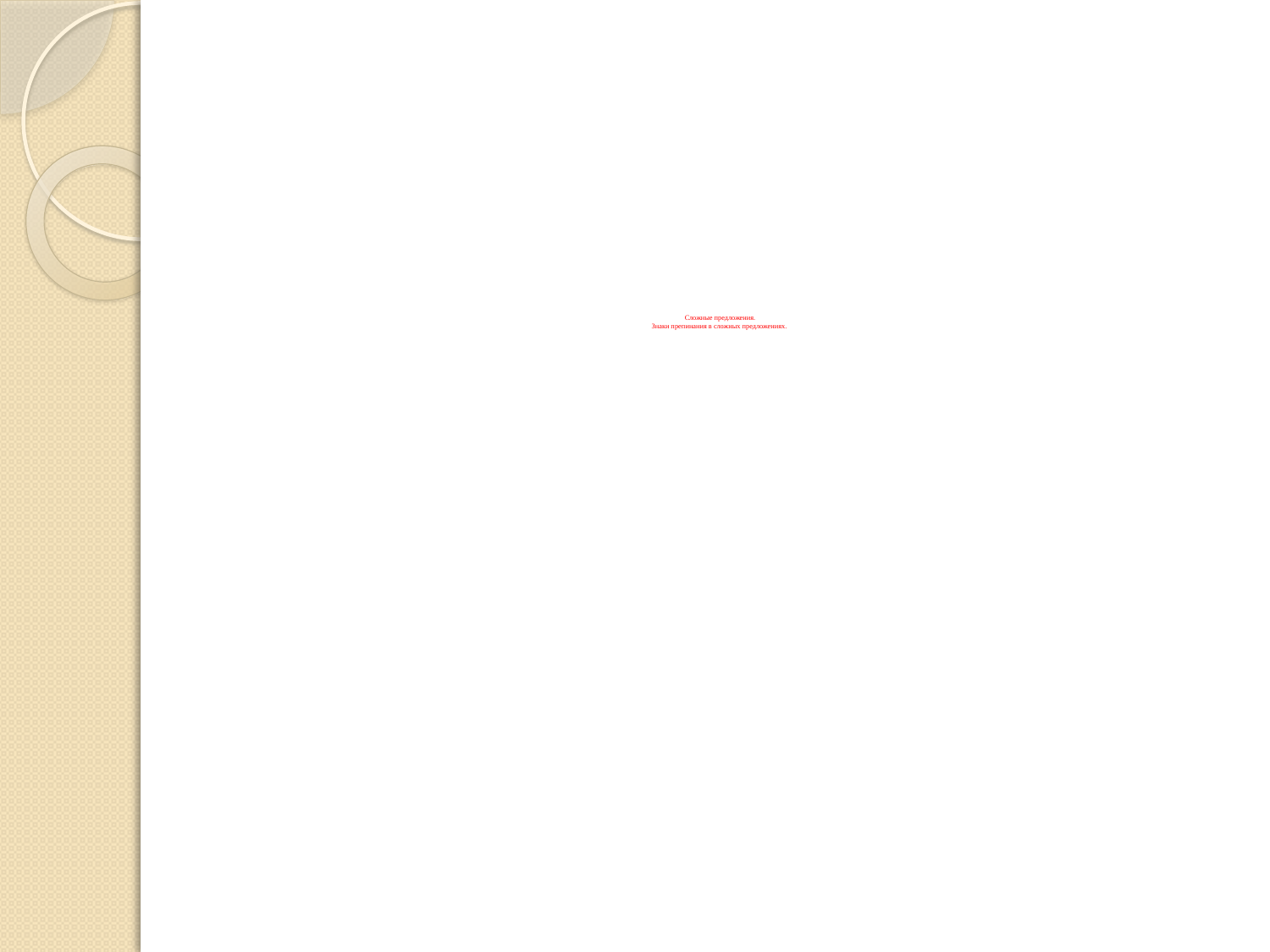

# Сложные предложения. Знаки препинания в сложных предложениях.